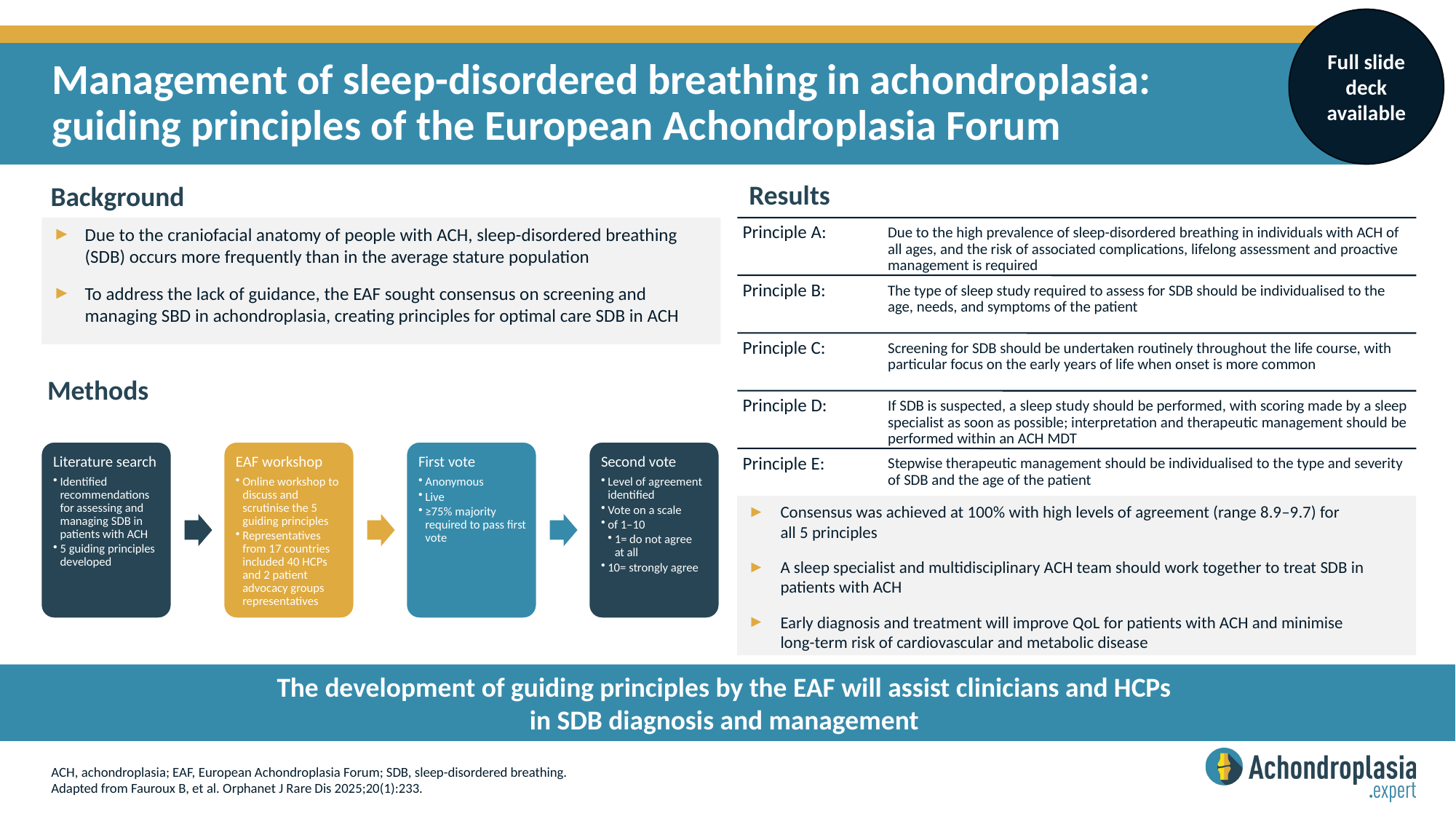

Full slide deck available
# Management of sleep-disordered breathing in achondroplasia: guiding principles of the European Achondroplasia Forum
Due to the craniofacial anatomy of people with ACH, sleep-disordered breathing (SDB) occurs more frequently than in the average stature population
To address the lack of guidance, the EAF sought consensus on screening and managing SBD in achondroplasia, creating principles for optimal care SDB in ACH

Principle A:
Due to the high prevalence of sleep-disordered breathing in individuals with ACH of all ages, and the risk of associated complications, lifelong assessment and proactive management is required

Principle B:
The type of sleep study required to assess for SDB should be individualised to the age, needs, and symptoms of the patient

Principle C:
Screening for SDB should be undertaken routinely throughout the life course, with particular focus on the early years of life when onset is more common

Principle D:
If SDB is suspected, a sleep study should be performed, with scoring made by a sleep specialist as soon as possible; interpretation and therapeutic management should be performed within an ACH MDT

Principle E:
Stepwise therapeutic management should be individualised to the type and severity of SDB and the age of the patient
Literature search
Identified recommendations for assessing and managing SDB in patients with ACH
5 guiding principles developed

EAF workshop
Online workshop to discuss and scrutinise the 5 guiding principles
Representatives from 17 countries included 40 HCPs and 2 patient advocacy groups representatives

First vote
Anonymous
Live
≥75% majority required to pass first vote

Second vote
Level of agreement identified
Vote on a scale
of 1–10
1= do not agree
at all
10= strongly agree
Consensus was achieved at 100% with high levels of agreement (range 8.9–9.7) for
all 5 principles
A sleep specialist and multidisciplinary ACH team should work together to treat SDB in patients with ACH
Early diagnosis and treatment will improve QoL for patients with ACH and minimise
long-term risk of cardiovascular and metabolic disease
The development of guiding principles by the EAF will assist clinicians and HCPs
in SDB diagnosis and management
ACH, achondroplasia; EAF, European Achondroplasia Forum; SDB, sleep-disordered breathing.
Adapted from Fauroux B, et al. Orphanet J Rare Dis 2025;20(1):233.